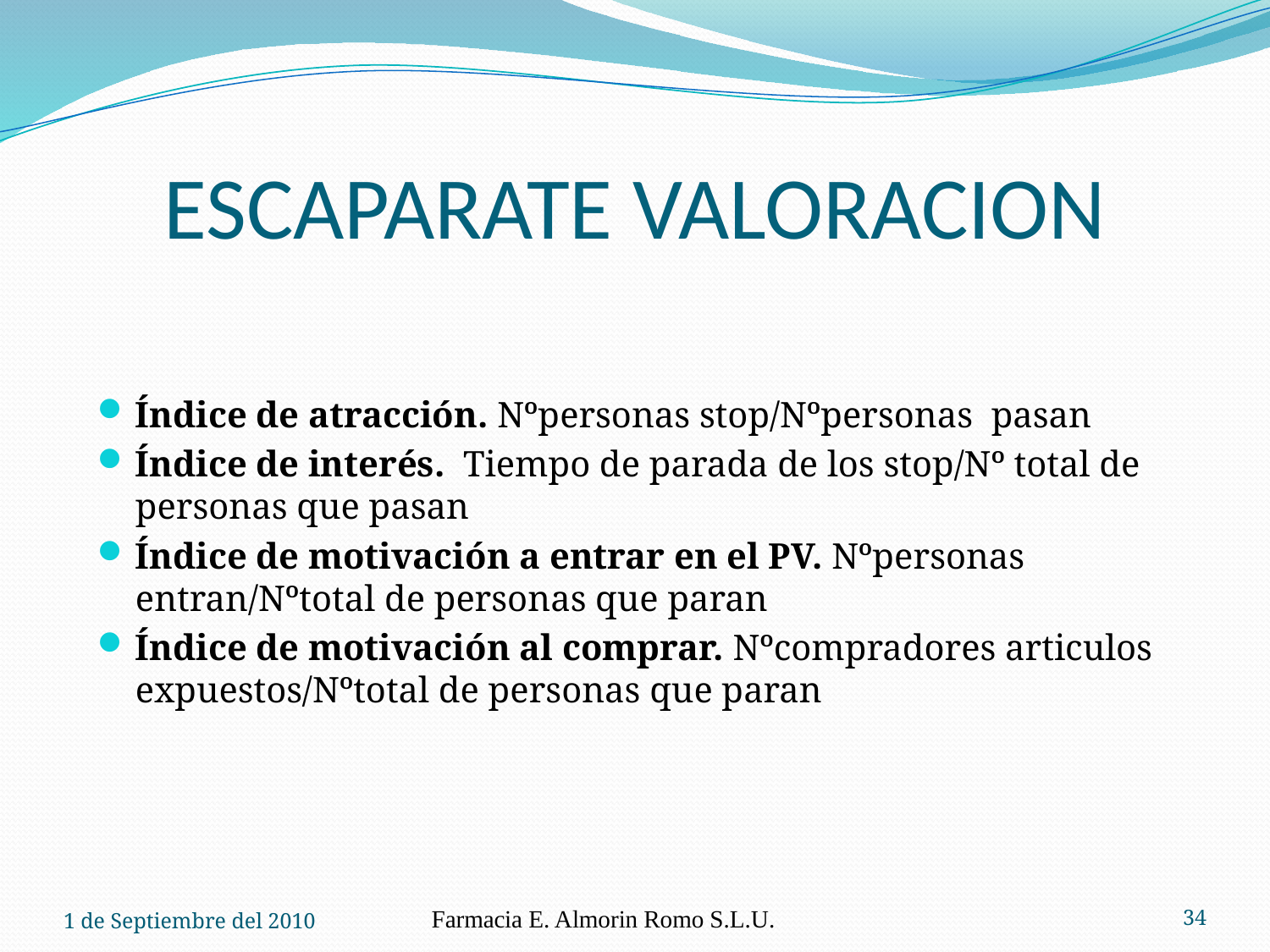

# ESCAPARATE VALORACION
Índice de atracción. Nºpersonas stop/Nºpersonas  pasan
Índice de interés.  Tiempo de parada de los stop/Nº total de personas que pasan
Índice de motivación a entrar en el PV. Nºpersonas entran/Nºtotal de personas que paran
Índice de motivación al comprar. Nºcompradores articulos expuestos/Nºtotal de personas que paran
1 de Septiembre del 2010
Farmacia E. Almorin Romo S.L.U.
34